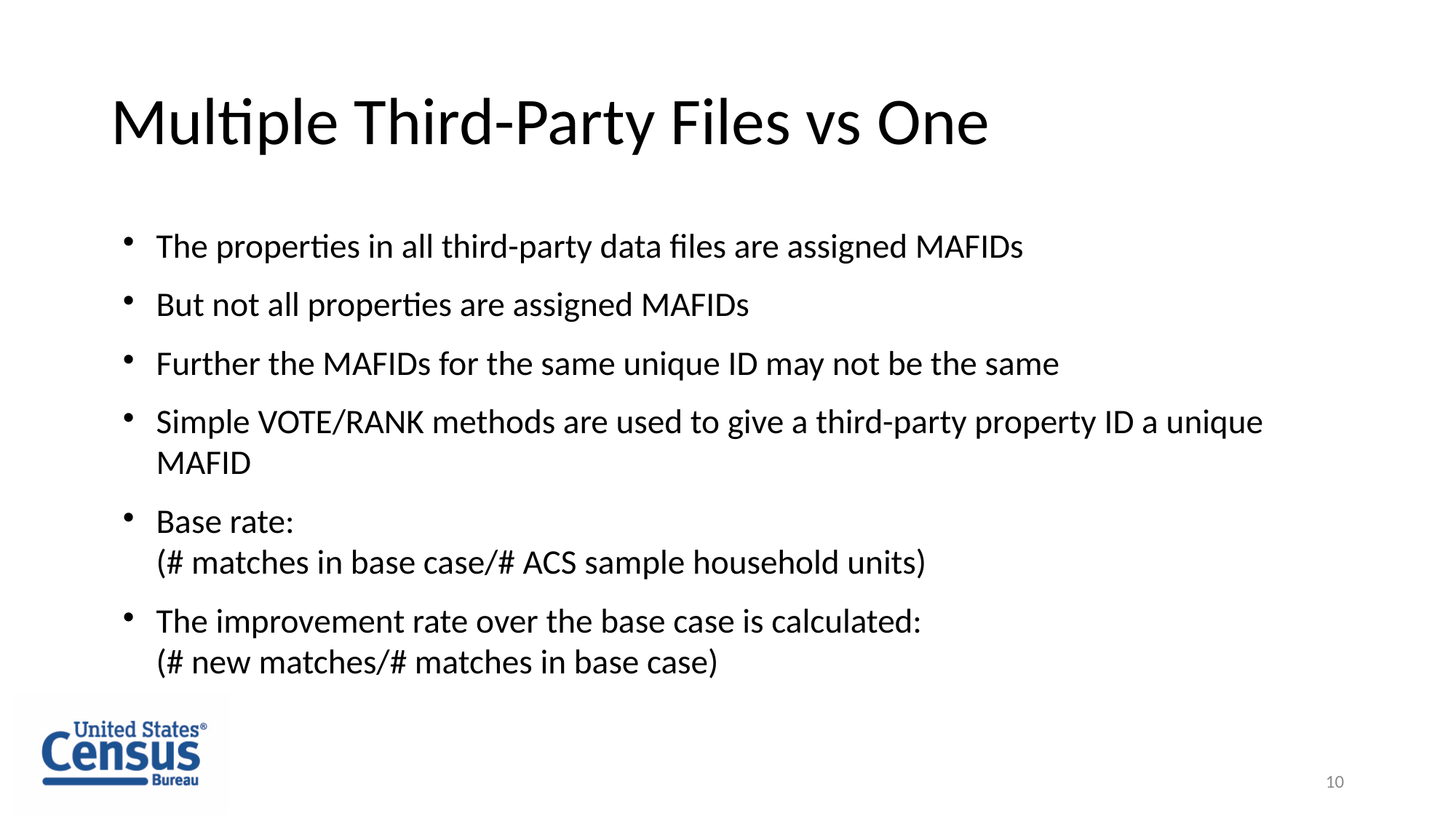

# Multiple Third-Party Files vs One
The properties in all third-party data files are assigned MAFIDs
But not all properties are assigned MAFIDs
Further the MAFIDs for the same unique ID may not be the same
Simple VOTE/RANK methods are used to give a third-party property ID a unique MAFID
Base rate:
(# matches in base case/# ACS sample household units)
The improvement rate over the base case is calculated:
(# new matches/# matches in base case)

10